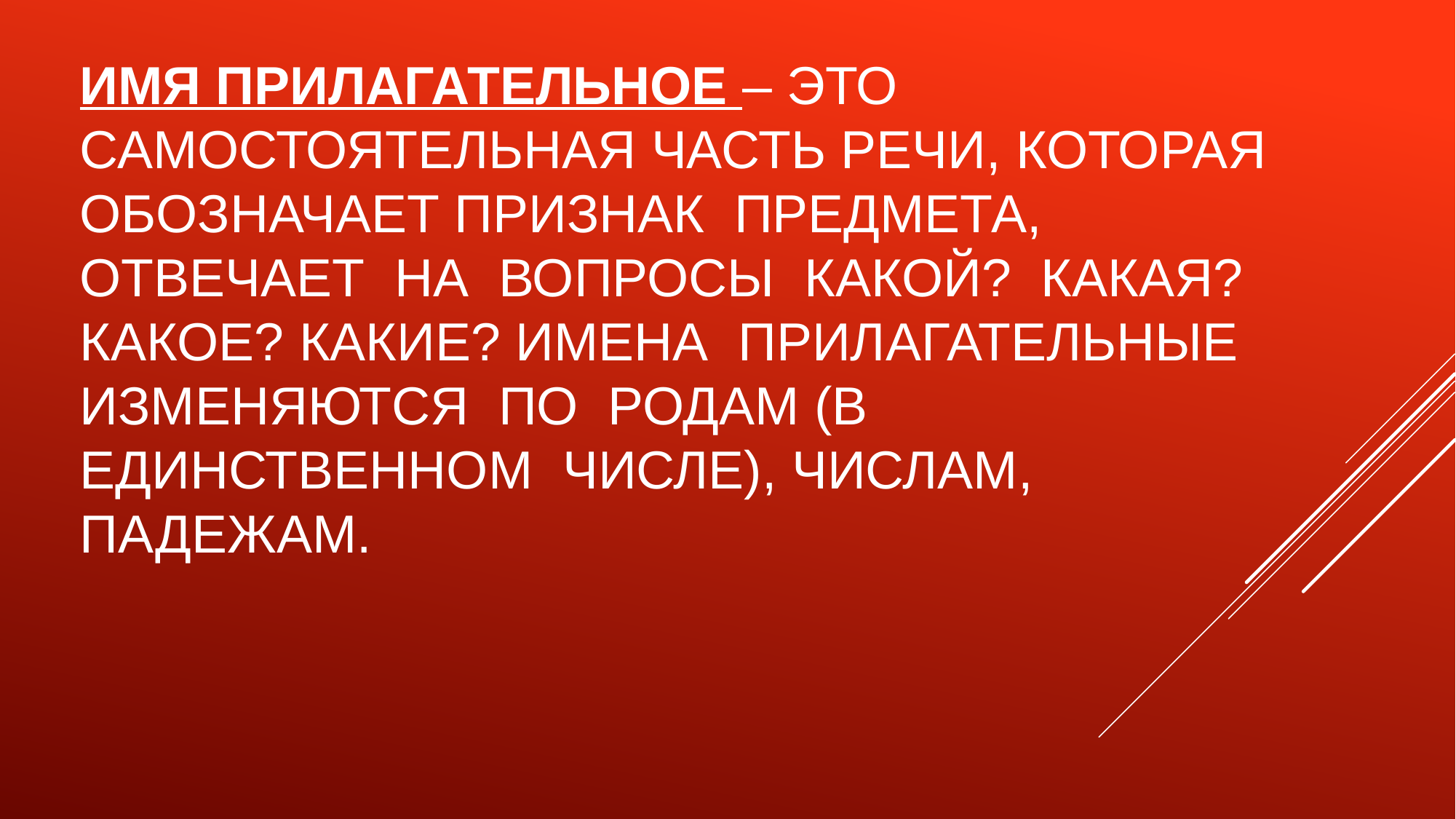

# Имя прилагательное – это самостоятельная часть речи, которая обозначает признак  предмета,  отвечает  на  вопросы  КАКОЙ?  КАКАЯ?  КАКОЕ? КАКИЕ? Имена  прилагательные  изменяются  по  родам (в  единственном  числе), числам, падежам.